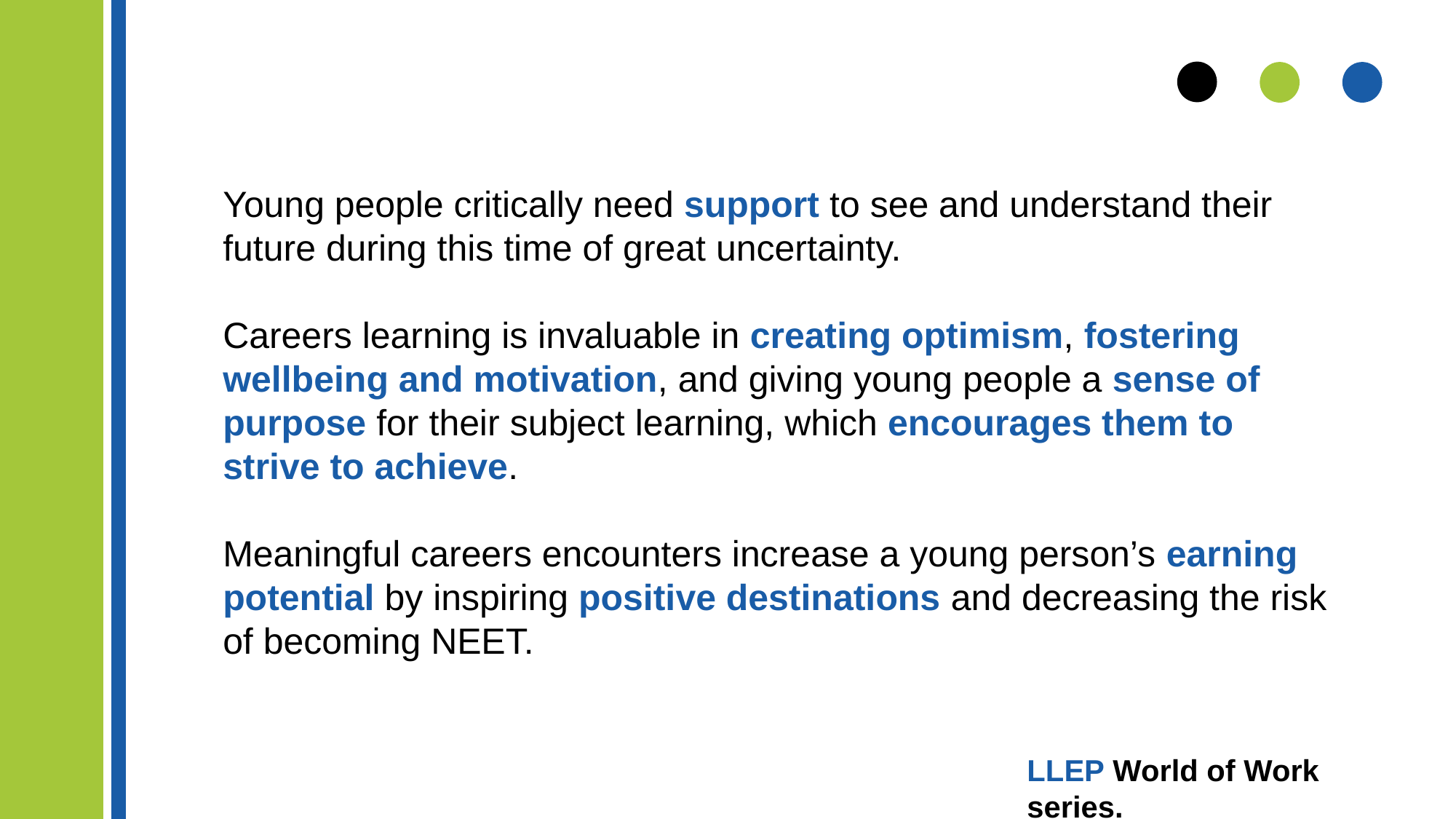

Young people critically need support to see and understand their future during this time of great uncertainty.

Careers learning is invaluable in creating optimism, fostering wellbeing and motivation, and giving young people a sense of purpose for their subject learning, which encourages them to strive to achieve.

Meaningful careers encounters increase a young person’s earning potential by inspiring positive destinations and decreasing the risk of becoming NEET.

LLEP World of Work series.